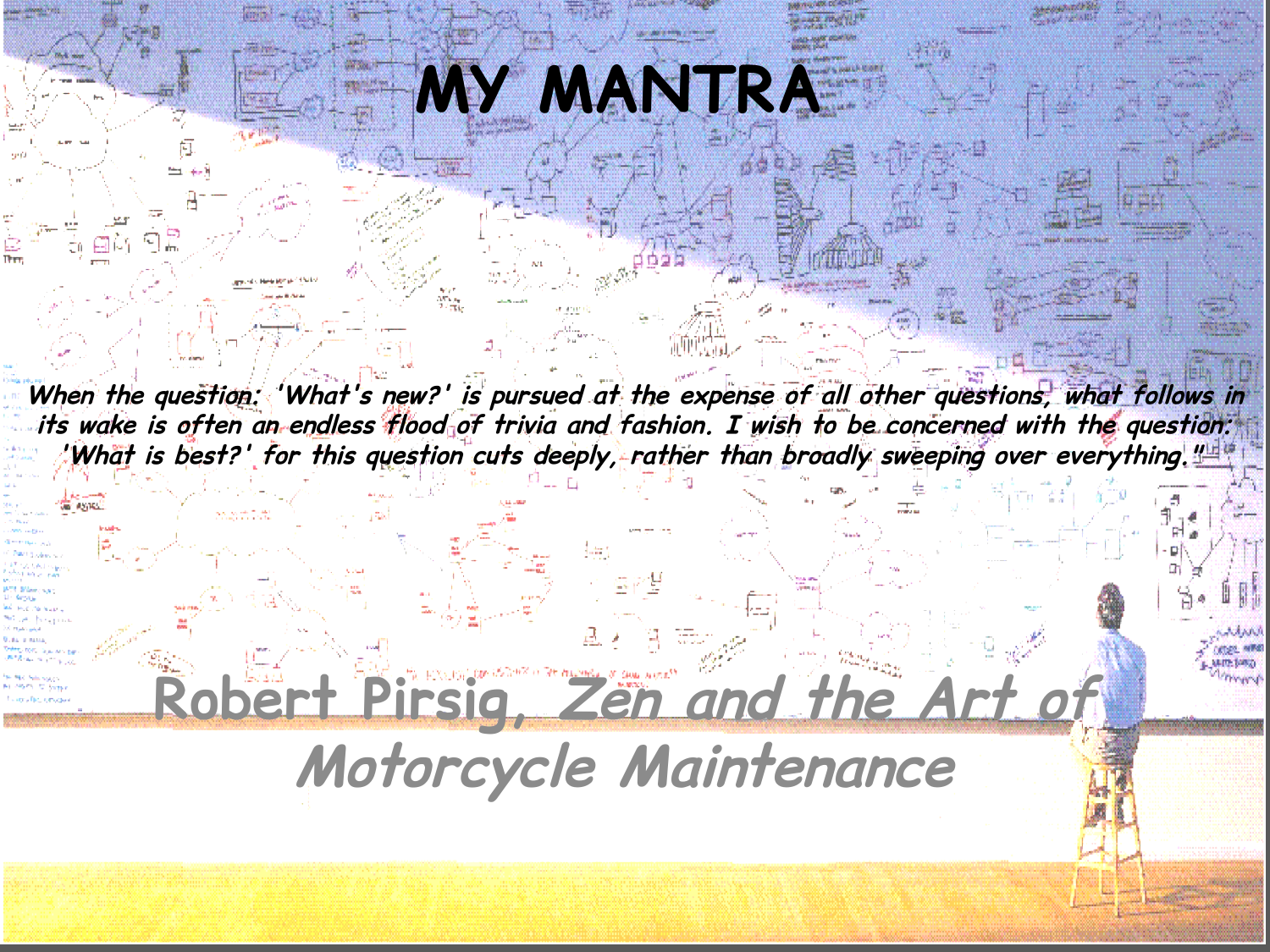

MY MANTRA
# When the question: 'What's new?' is pursued at the expense of all other questions, what follows in its wake is often an endless flood of trivia and fashion. I wish to be concerned with the question: 'What is best?' for this question cuts deeply, rather than broadly sweeping over everything."
Robert Pirsig, Zen and the Art of Motorcycle Maintenance